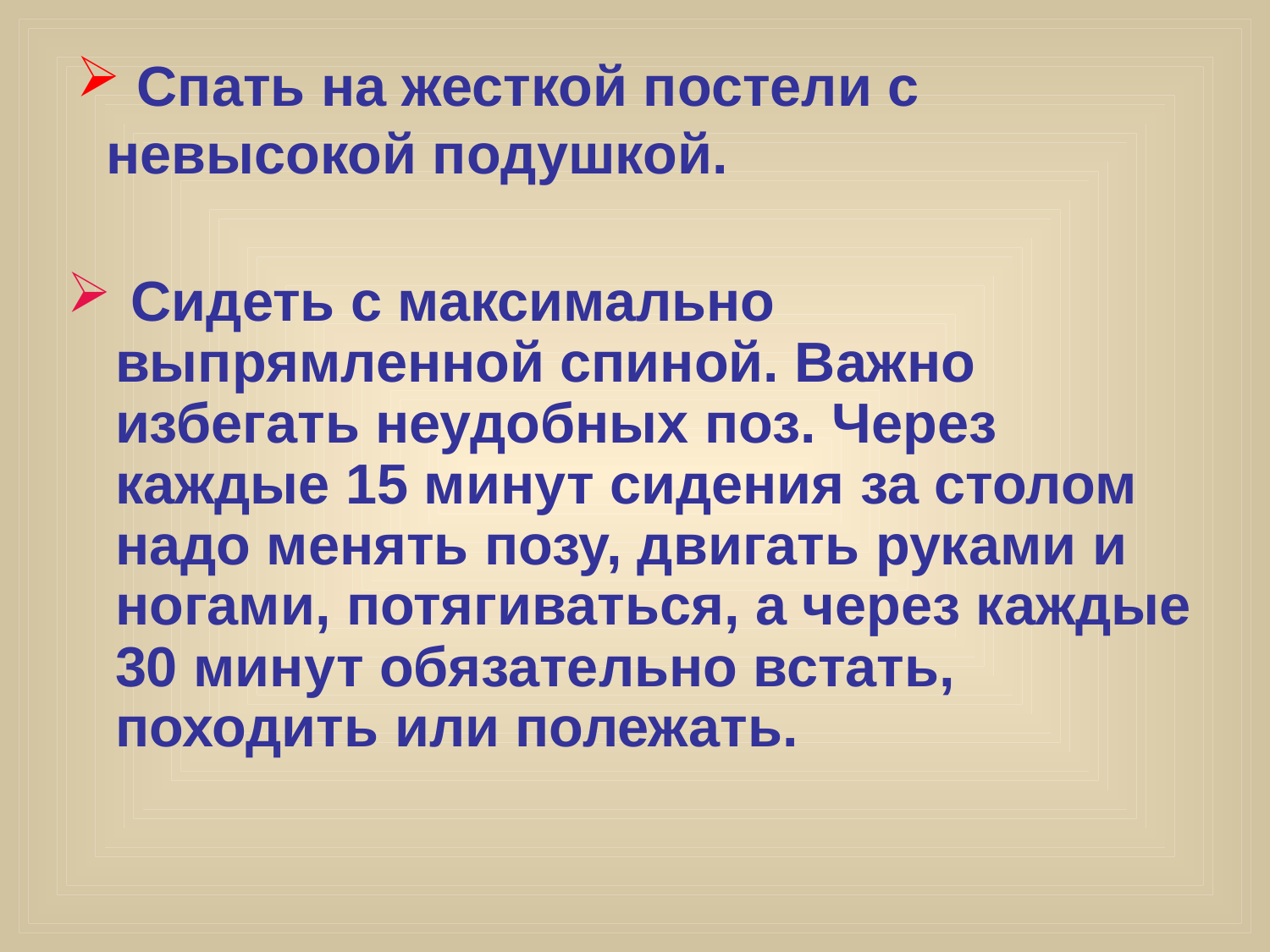

# Спать на жесткой постели с невысокой подушкой.
 Сидеть с максимально выпрямленной спиной. Важно избегать неудобных поз. Через каждые 15 минут сидения за столом надо менять позу, двигать руками и ногами, потягиваться, а через каждые 30 минут обязательно встать, походить или полежать.